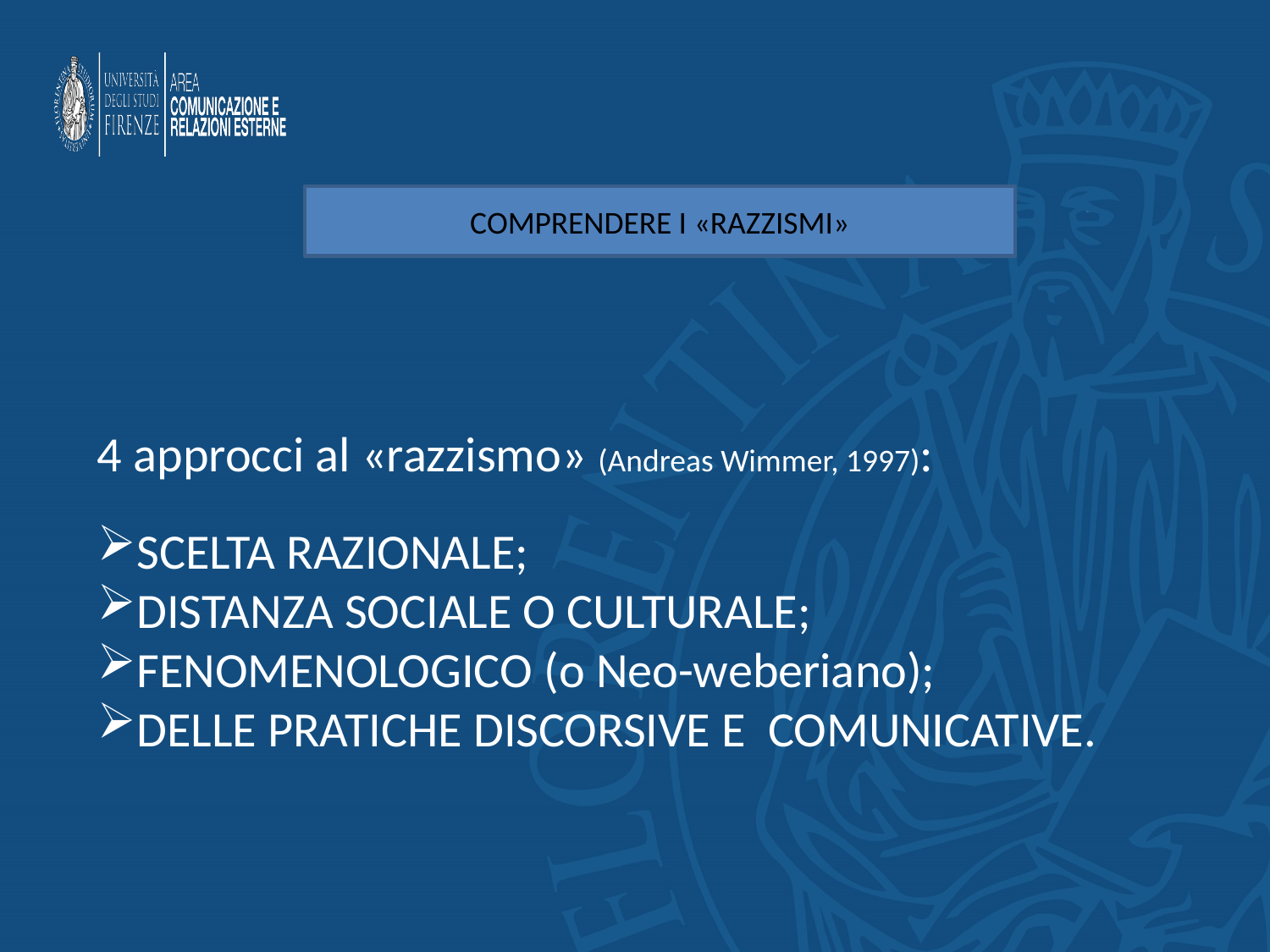

COMPRENDERE I «RAZZISMI»
4 approcci al «razzismo» (Andreas Wimmer, 1997):

SCELTA RAZIONALE;
DISTANZA SOCIALE O CULTURALE;
FENOMENOLOGICO (o Neo-weberiano);
DELLE PRATICHE DISCORSIVE E  COMUNICATIVE.